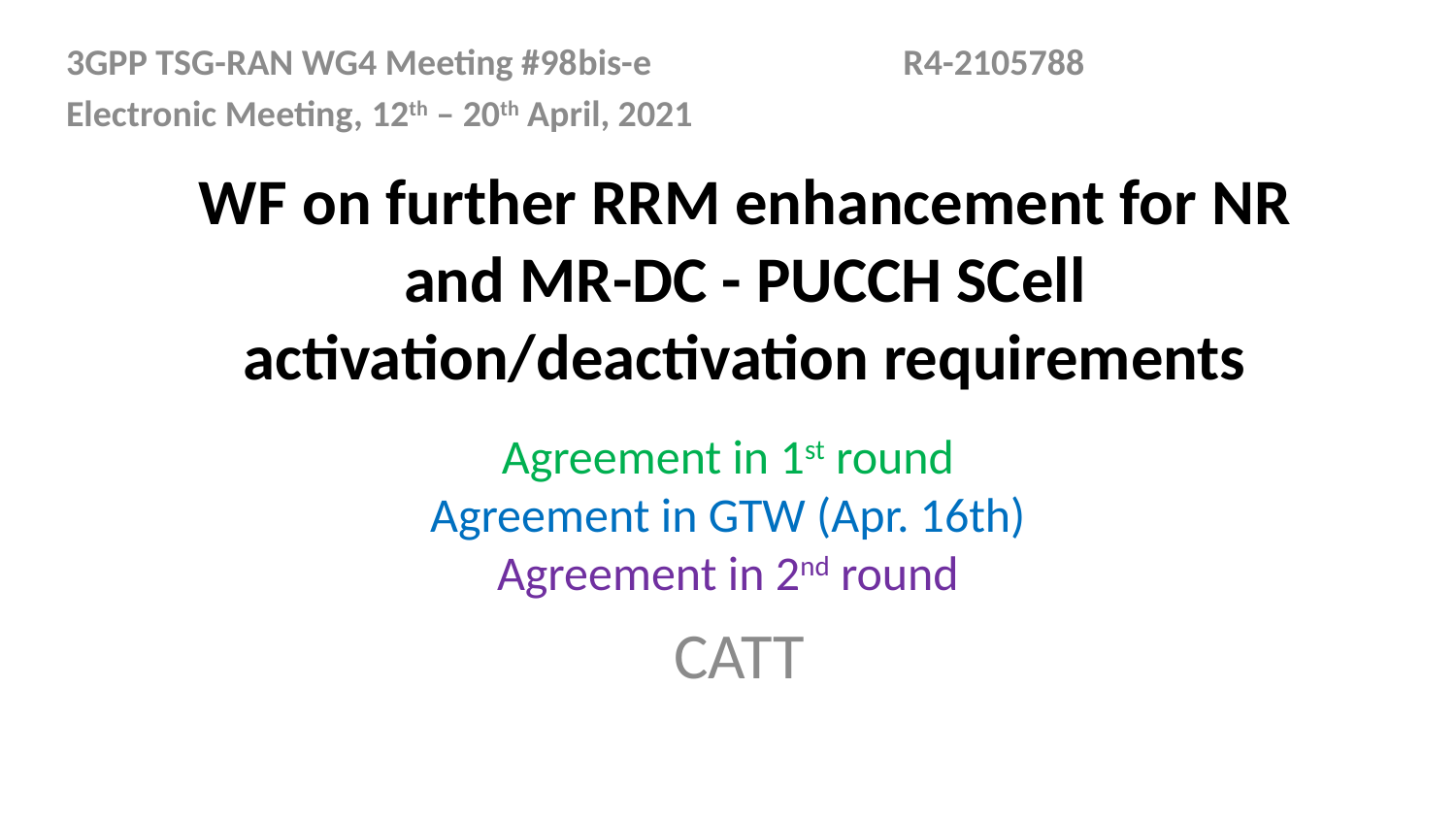

3GPP TSG-RAN WG4 Meeting #98bis-e	                     R4-2105788
Electronic Meeting, 12th – 20th April, 2021
# WF on further RRM enhancement for NR and MR-DC - PUCCH SCell activation/deactivation requirements
Agreement in 1st round
Agreement in GTW (Apr. 16th)
Agreement in 2nd round
CATT